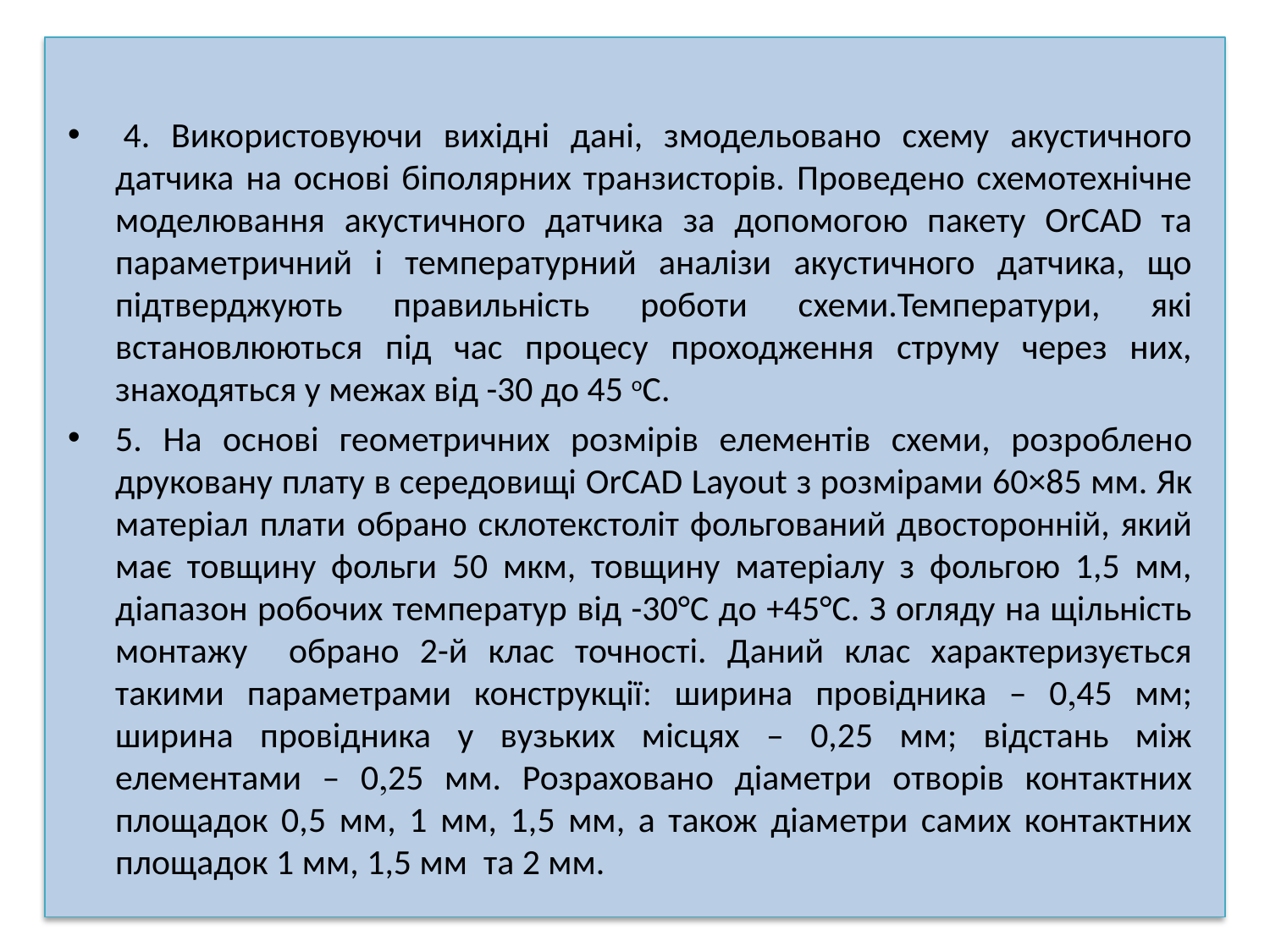

4. Використовуючи вихідні дані, змодельовано схему акустичного датчика на основі біполярних транзисторів. Проведено схемотехнічне моделювання акустичного датчика за допомогою пакету ОrCAD та параметричний і температурний аналізи акустичного датчика, що підтверджують правильність роботи схеми.Температури, які встановлюються під час процесу проходження струму через них, знаходяться у межах від -30 до 45 оС.
	5. На основі геометричних розмірів елементів схеми, розроблено друковану плату в середовищі OrCAD Layout з розмірами 60×85 мм. Як матеріал плати обрано склотекстоліт фольгований двосторонній, який має товщину фольги 50 мкм, товщину матеріалу з фольгою 1,5 мм, діапазон робочих температур від -30°С до +45°С. З огляду на щільність монтажу  обрано 2-й клас точності. Даний клас характеризується такими параметрами конструкції: ширина провідника – 0,45 мм; ширина провідника у вузьких місцях – 0,25 мм; відстань між елементами – 0,25 мм. Розраховано діаметри отворів контактних площадок 0,5 мм, 1 мм, 1,5 мм, а також діаметри самих контактних площадок 1 мм, 1,5 мм  та 2 мм.

 4. Використовуючи вихідні дані, змодельовано схему акустичного датчика на основі біполярних транзисторів. Проведено схемотехнічне моделювання акустичного датчика за допомогою пакету ОrCAD та параметричний і температурний аналізи акустичного датчика, що підтверджують правильність роботи схеми.Температури, які встановлюються під час процесу проходження струму через них, знаходяться у межах від -30 до 45 оС.
5. На основі геометричних розмірів елементів схеми, розроблено друковану плату в середовищі OrCAD Layout з розмірами 60×85 мм. Як матеріал плати обрано склотекстоліт фольгований двосторонній, який має товщину фольги 50 мкм, товщину матеріалу з фольгою 1,5 мм, діапазон робочих температур від -30°С до +45°С. З огляду на щільність монтажу  обрано 2-й клас точності. Даний клас характеризується такими параметрами конструкції: ширина провідника – 0,45 мм; ширина провідника у вузьких місцях – 0,25 мм; відстань між елементами – 0,25 мм. Розраховано діаметри отворів контактних площадок 0,5 мм, 1 мм, 1,5 мм, а також діаметри самих контактних площадок 1 мм, 1,5 мм  та 2 мм.